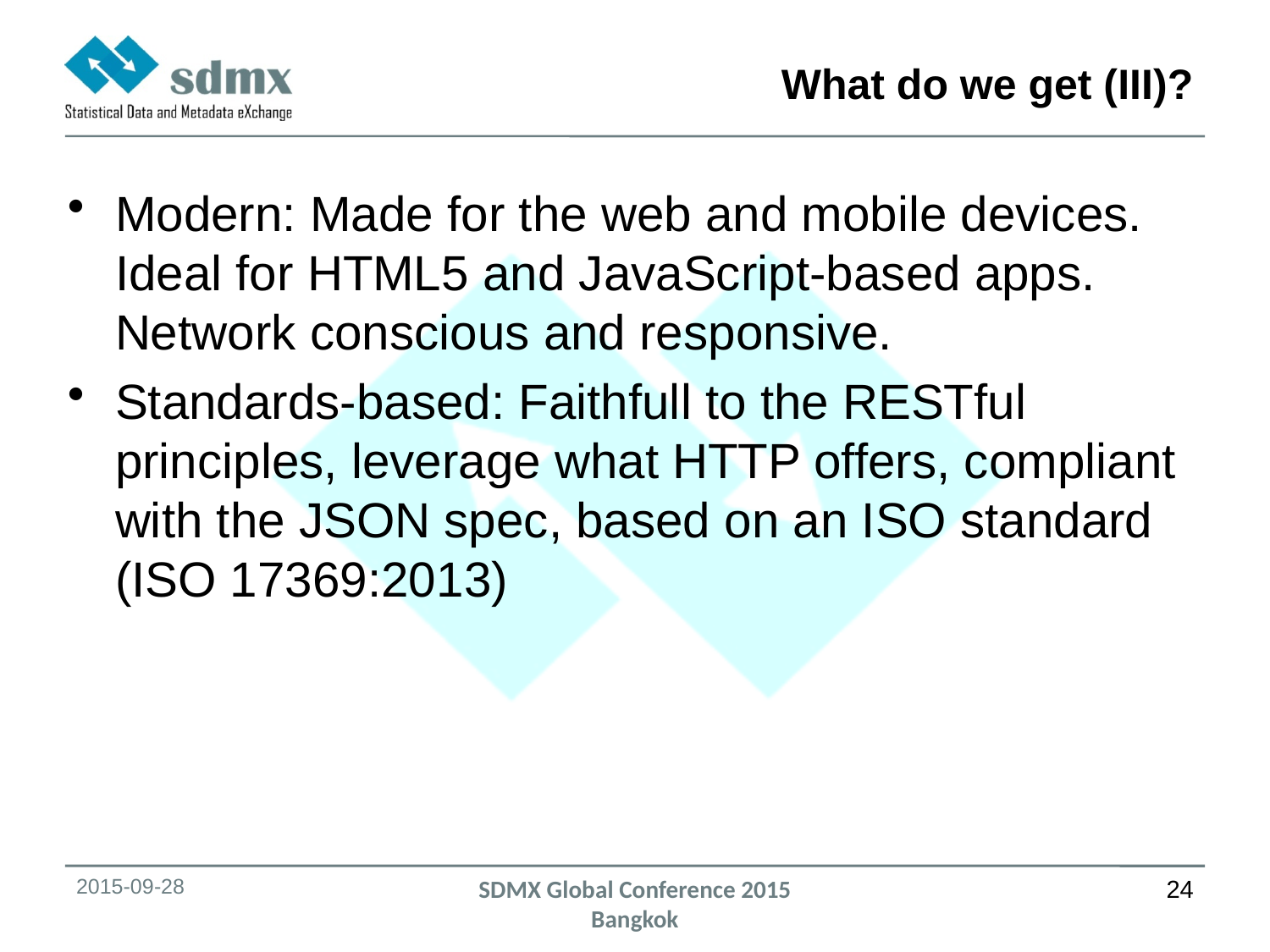

# What do we get (III)?
Modern: Made for the web and mobile devices. Ideal for HTML5 and JavaScript-based apps. Network conscious and responsive.
Standards-based: Faithfull to the RESTful principles, leverage what HTTP offers, compliant with the JSON spec, based on an ISO standard (ISO 17369:2013)
2015-09-28
SDMX Global Conference 2015
Bangkok
24